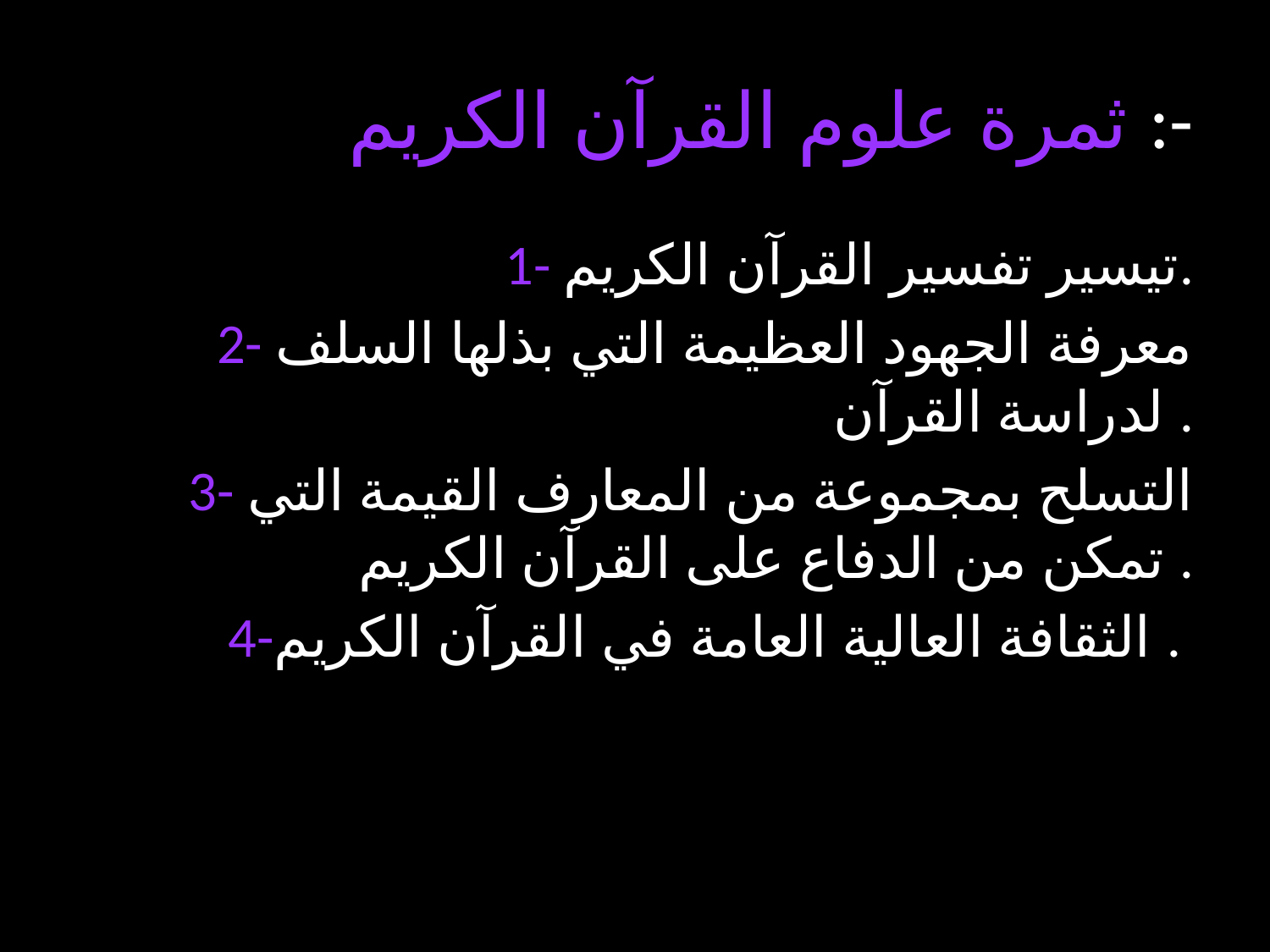

# ثمرة علوم القرآن الكريم :-
1- تيسير تفسير القرآن الكريم.
2- معرفة الجهود العظيمة التي بذلها السلف لدراسة القرآن .
3- التسلح بمجموعة من المعارف القيمة التي تمكن من الدفاع على القرآن الكريم .
 4-الثقافة العالية العامة في القرآن الكريم .